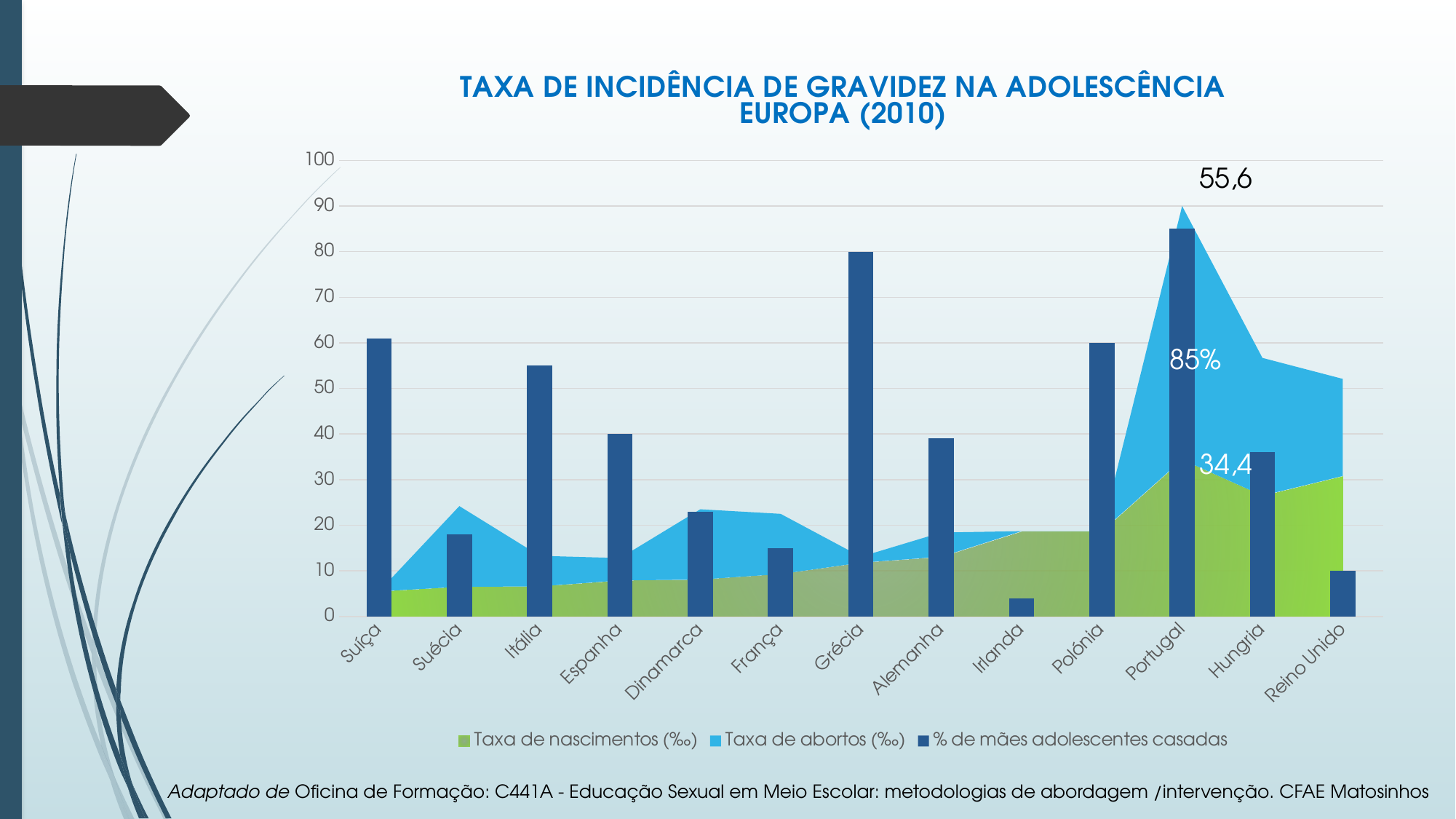

### Chart: TAXA DE INCIDÊNCIA DE GRAVIDEZ NA ADOLESCÊNCIA
EUROPA (2010)

| Category | Taxa de nascimentos (‰) | Taxa de abortos (‰) | % de mães adolescentes casadas |
|---|---|---|---|
| Suíça | 5.5 | 0.0 | 61.0 |
| Suécia | 6.5 | 17.7 | 18.0 |
| Itália | 6.6 | 6.7 | 55.0 |
| Espanha | 7.9 | 4.9 | 40.0 |
| Dinamarca | 8.1 | 15.4 | 23.0 |
| França | 9.3 | 13.2 | 15.0 |
| Grécia | 11.8 | 1.3 | 80.0 |
| Alemanha | 13.1 | 5.3 | 39.0 |
| Irlanda | 18.7 | 0.0 | 4.0 |
| Polónia | 18.7 | 0.0 | 60.0 |
| Portugal | 34.4 | 55.6 | 85.0 |
| Hungria | 26.5 | 30.2 | 36.0 |
| Reino Unido | 30.8 | 21.3 | 10.0 |
55,6
85%
34,4
Adaptado de Oficina de Formação: C441A - Educação Sexual em Meio Escolar: metodologias de abordagem /intervenção. CFAE Matosinhos